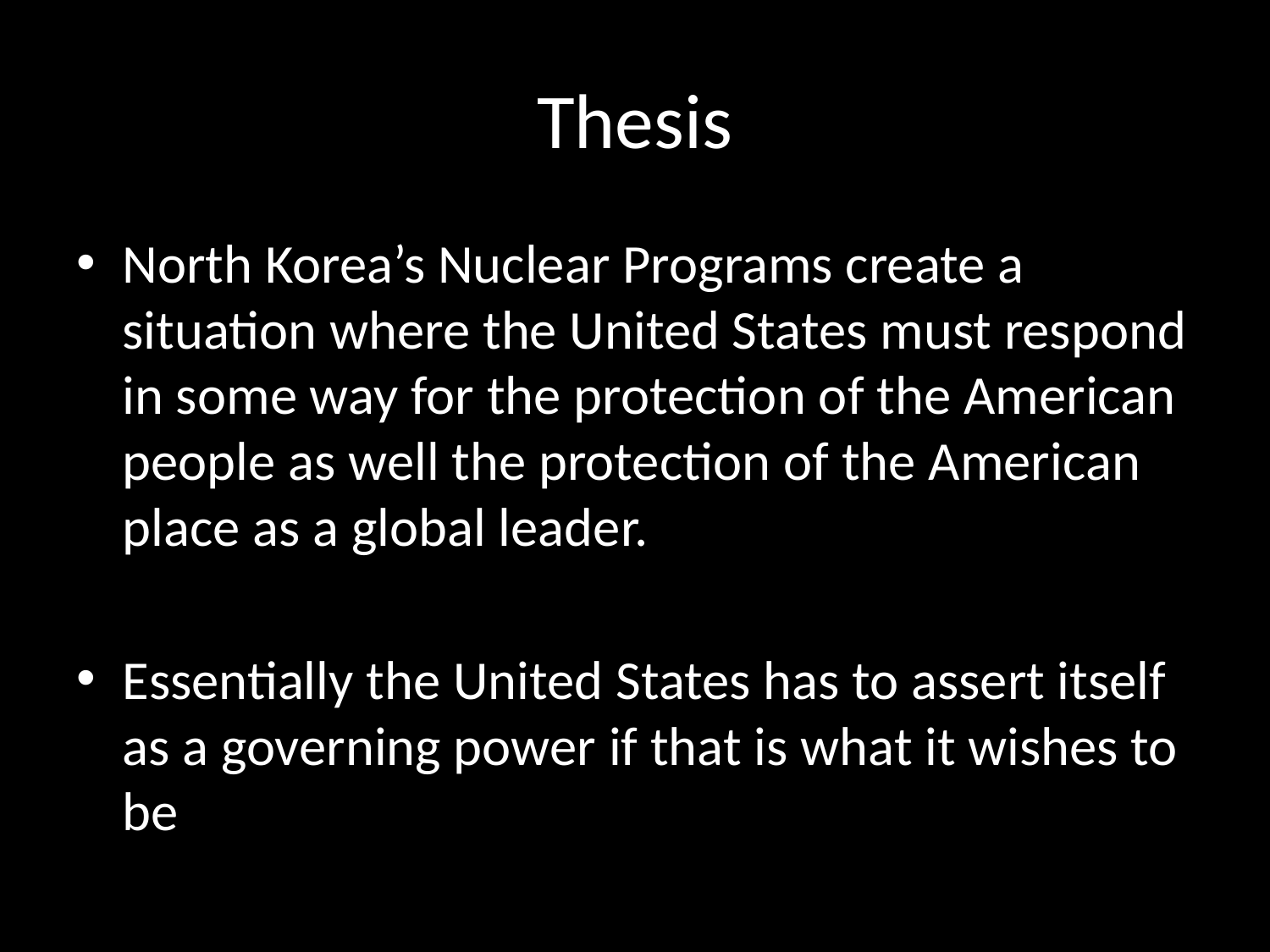

# Thesis
North Korea’s Nuclear Programs create a situation where the United States must respond in some way for the protection of the American people as well the protection of the American place as a global leader.

Essentially the United States has to assert itself as a governing power if that is what it wishes to be